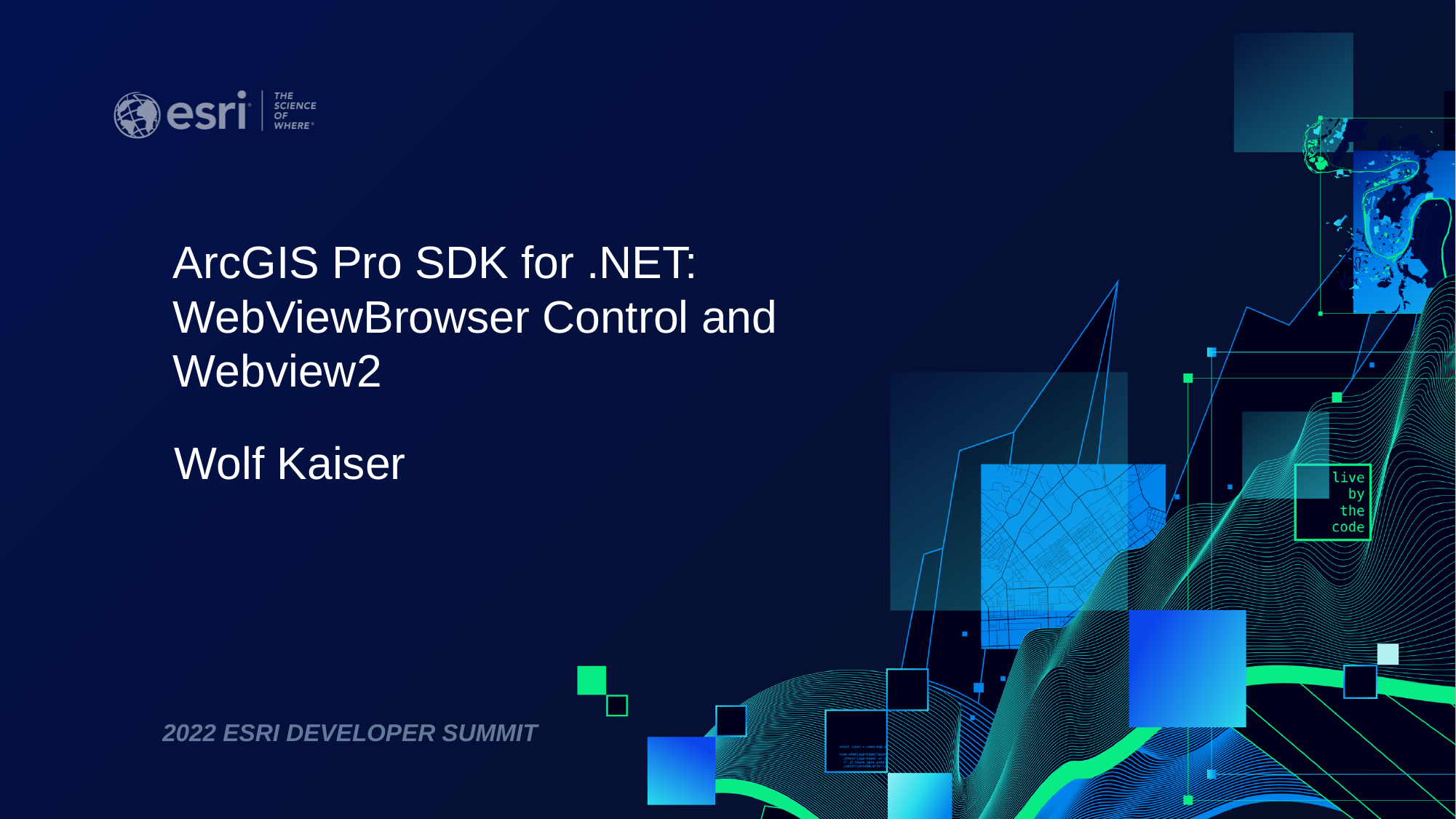

ArcGIS Pro SDK for .NET: WebViewBrowser Control and Webview2
Wolf Kaiser